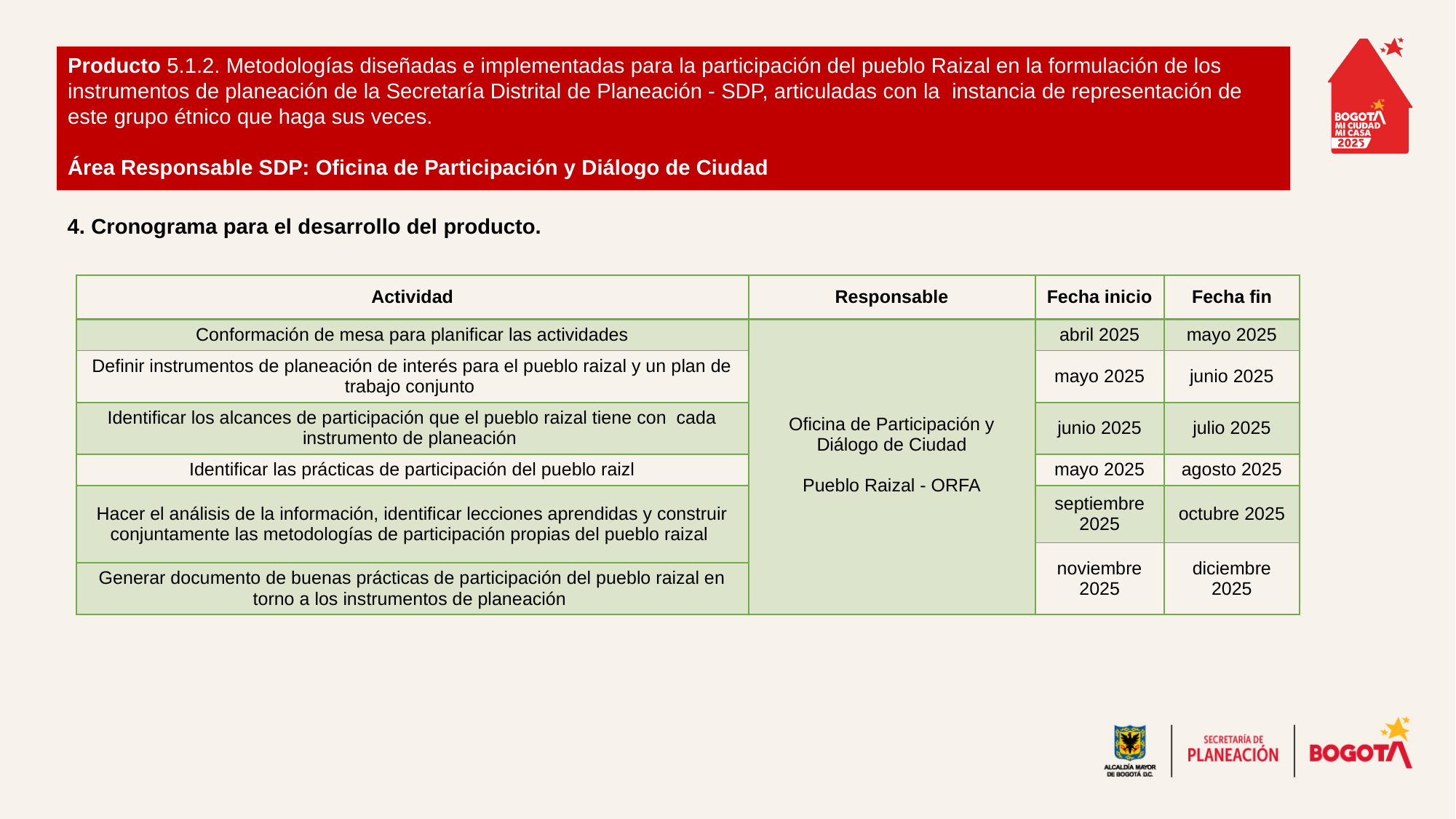

Producto 5.1.2. Metodologías diseñadas e implementadas para la participación del pueblo Raizal en la formulación de los instrumentos de planeación de la Secretaría Distrital de Planeación - SDP, articuladas con la  instancia de representación de este grupo étnico que haga sus veces.

Área Responsable SDP: Oficina de Participación y Diálogo de Ciudad
4. Cronograma para el desarrollo del producto.
| Actividad | Responsable | Fecha inicio | Fecha fin |
| --- | --- | --- | --- |
| Conformación de mesa para planificar las actividades | Oficina de Participación y Diálogo de Ciudad Pueblo Raizal - ORFA | abril 2025 | mayo 2025 |
| Definir instrumentos de planeación de interés para el pueblo raizal y un plan de trabajo conjunto |  | mayo 2025 | junio 2025 |
| Identificar los alcances de participación que el pueblo raizal tiene con  cada instrumento de planeación |  | junio 2025 | julio 2025 |
| Identificar las prácticas de participación del pueblo raizl |  | mayo 2025 | agosto 2025 |
| Hacer el análisis de la información, identificar lecciones aprendidas y construir conjuntamente las metodologías de participación propias del pueblo raizal |  | septiembre 2025 | octubre 2025 |
|  |  | noviembre 2025 | diciembre 2025 |
| Generar documento de buenas prácticas de participación del pueblo raizal en torno a los instrumentos de planeación |  |  |  |